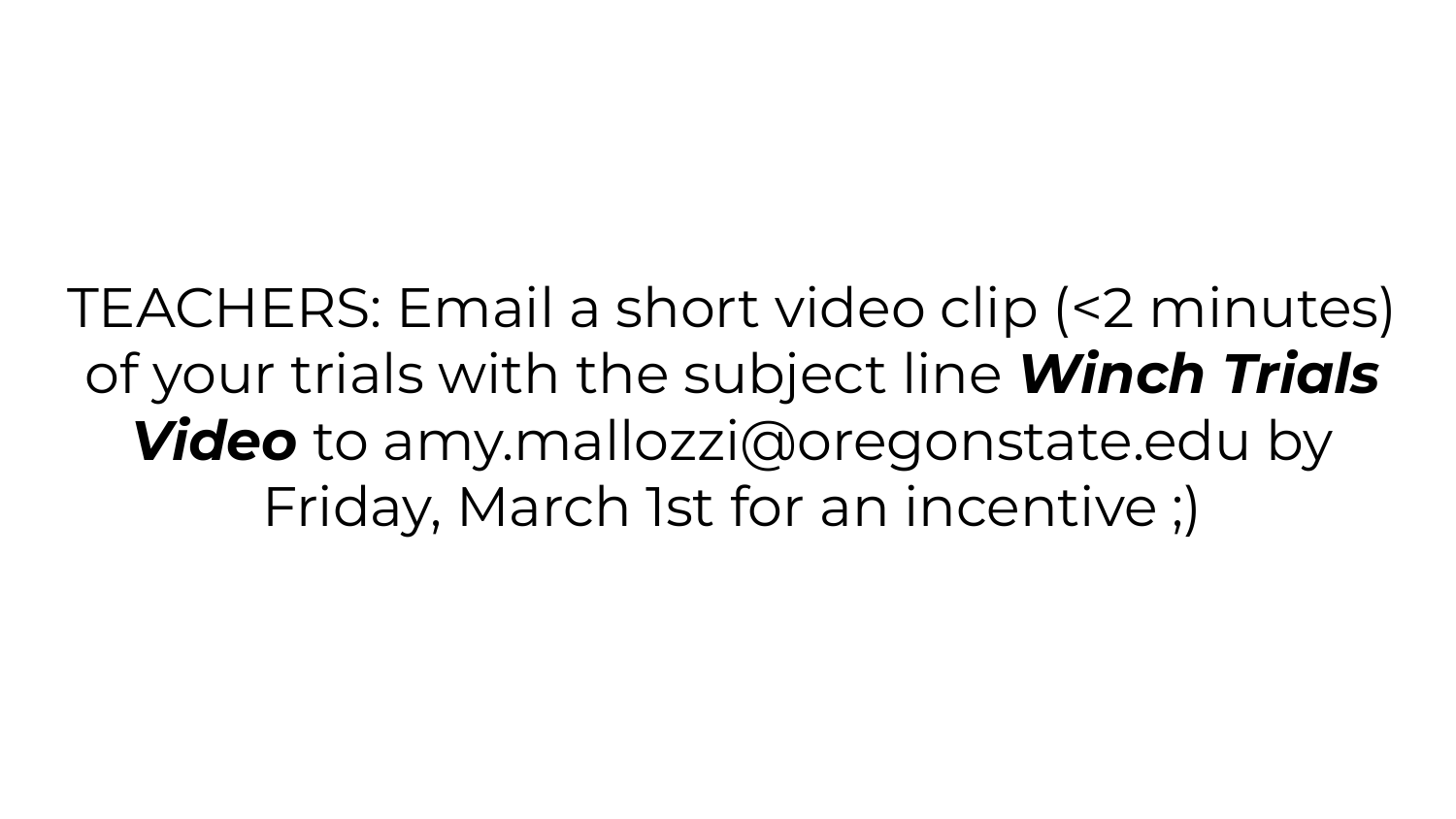

# TEACHERS: Email a short video clip (<2 minutes) of your trials with the subject line Winch Trials Video to amy.mallozzi@oregonstate.edu by Friday, March 1st for an incentive ;)